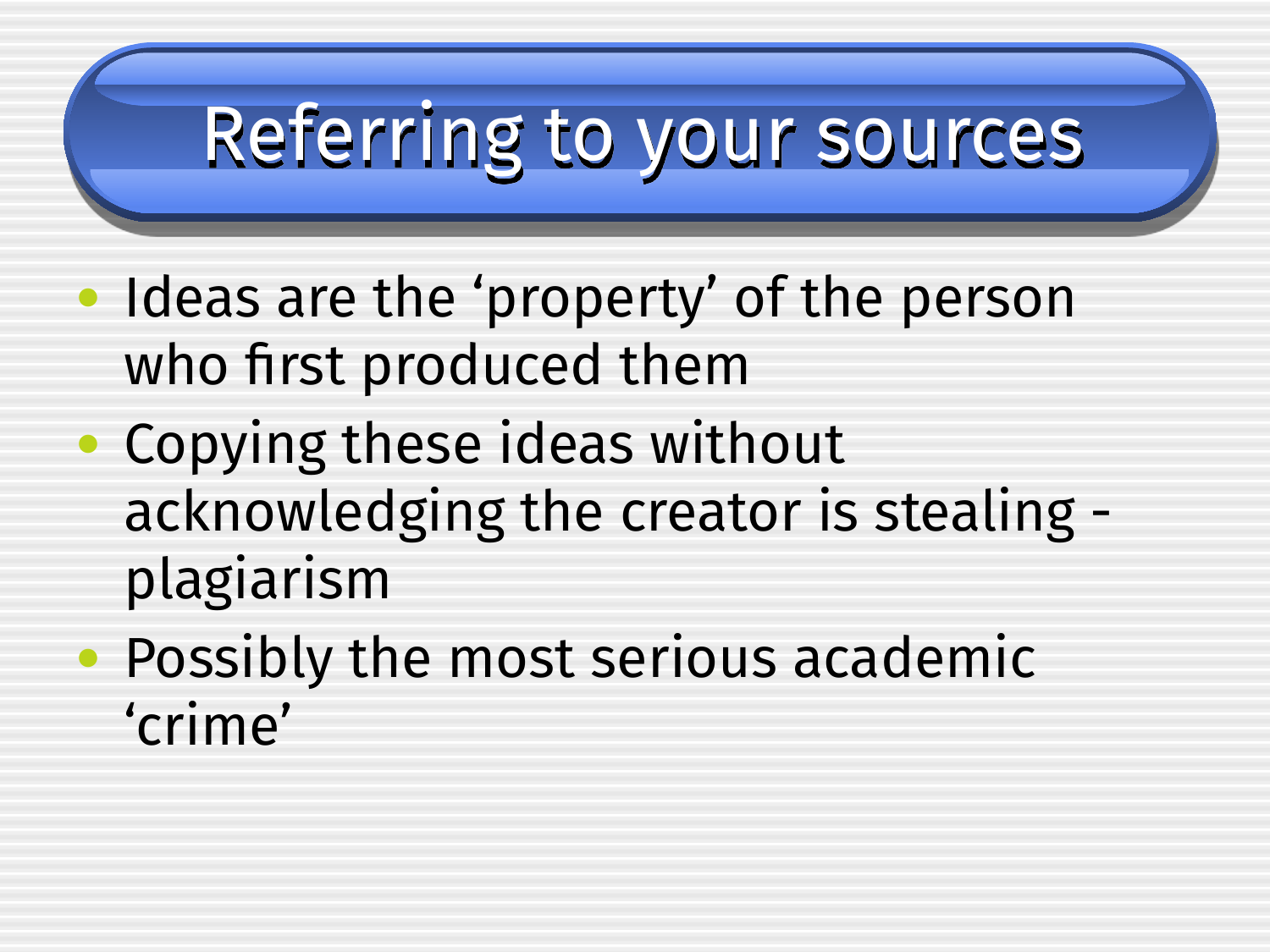

# Referring to your sources
Ideas are the ‘property’ of the person who first produced them
Copying these ideas without acknowledging the creator is stealing - plagiarism
Possibly the most serious academic ‘crime’